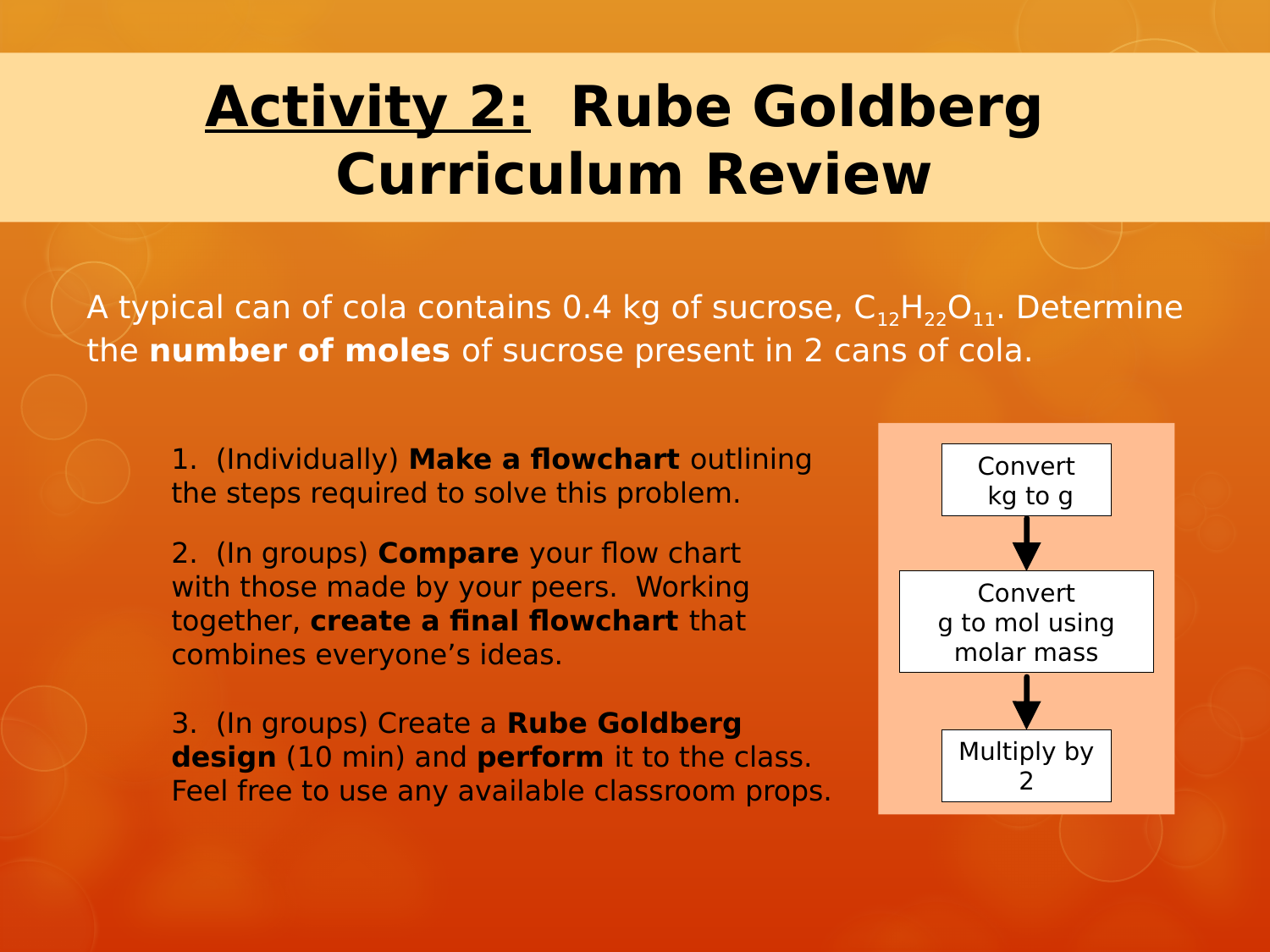

Activity 2:  Rube Goldberg
Curriculum Review
#
A typical can of cola contains 0.4 kg of sucrose, C12H22O11. Determine the number of moles of sucrose present in 2 cans of cola.

1.  (Individually) Make a flowchart outlining the steps required to solve this problem.
Convert
 kg to g
2.  (In groups) Compare your flow chart with those made by your peers.  Working together, create a final flowchart that combines everyone’s ideas.
Convert
g to mol using molar mass
3.  (In groups) Create a Rube Goldberg design (10 min) and perform it to the class.  Feel free to use any available classroom props.
Multiply by 2